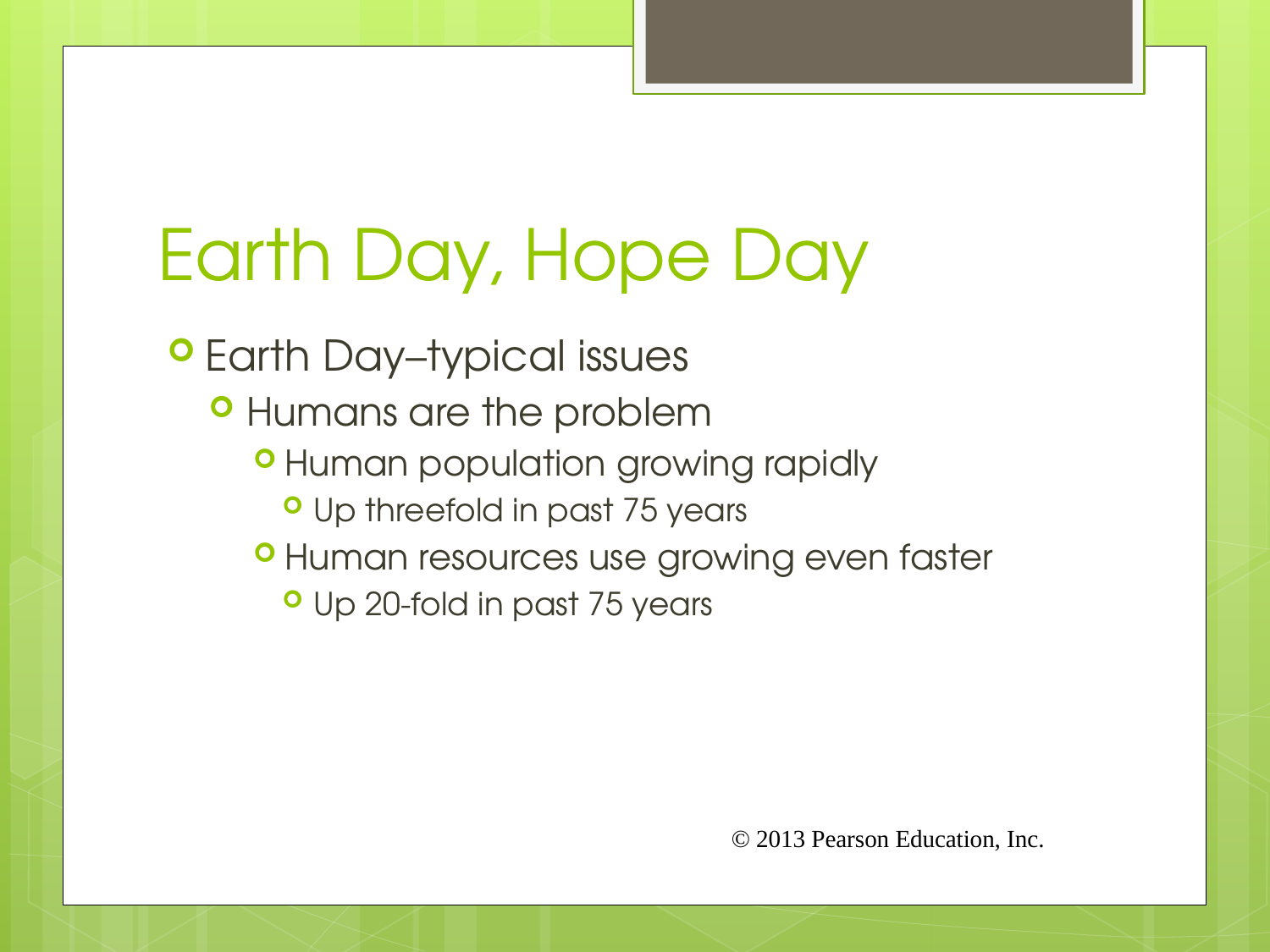

# Earth Day, Hope Day
Earth Day–typical issues
Humans are the problem
Human population growing rapidly
Up threefold in past 75 years
Human resources use growing even faster
Up 20-fold in past 75 years
© 2013 Pearson Education, Inc.